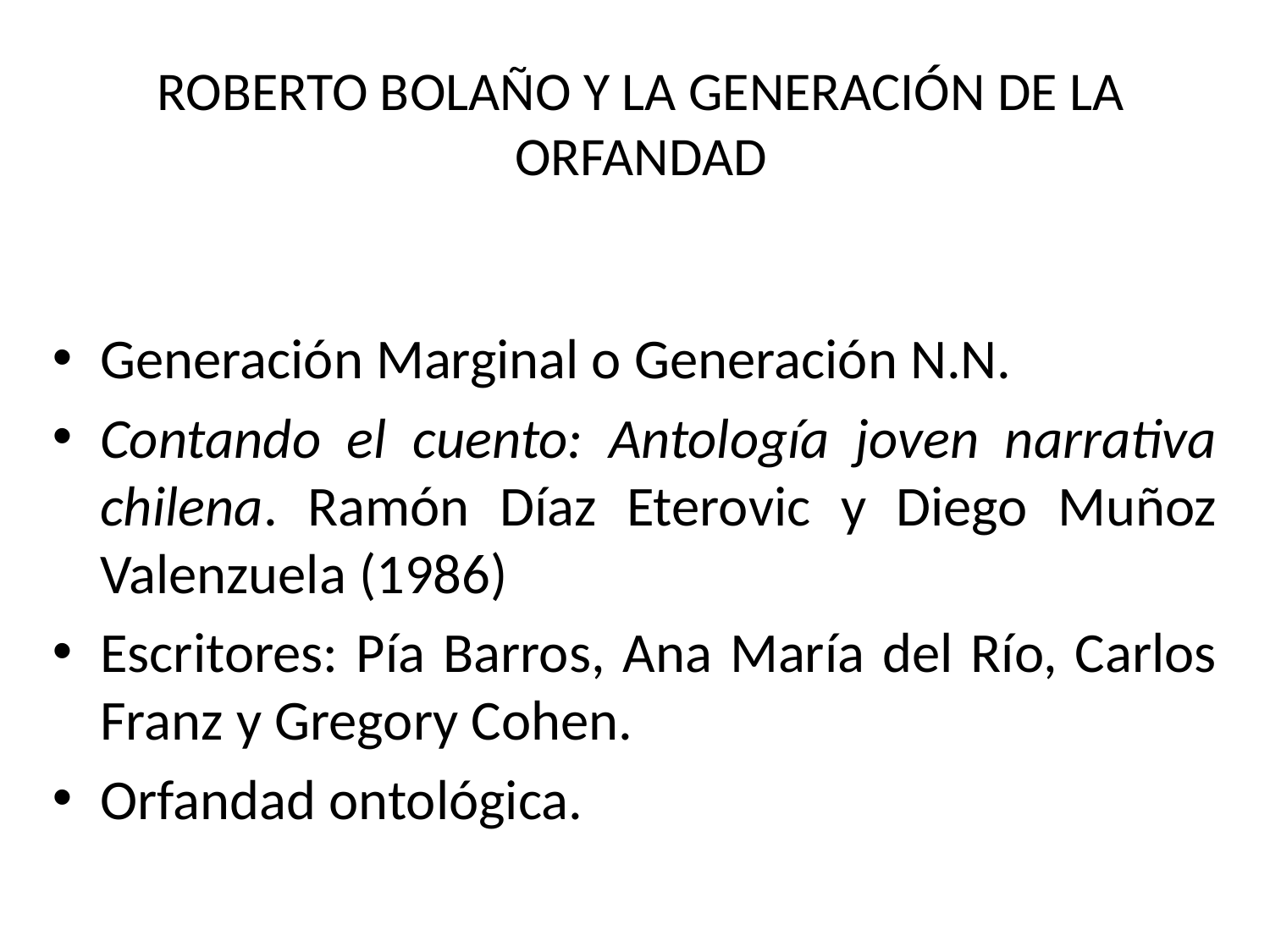

# ROBERTO BOLAÑO Y LA GENERACIÓN DE LA ORFANDAD
Generación Marginal o Generación N.N.
Contando el cuento: Antología joven narrativa chilena. Ramón Díaz Eterovic y Diego Muñoz Valenzuela (1986)
Escritores: Pía Barros, Ana María del Río, Carlos Franz y Gregory Cohen.
Orfandad ontológica.